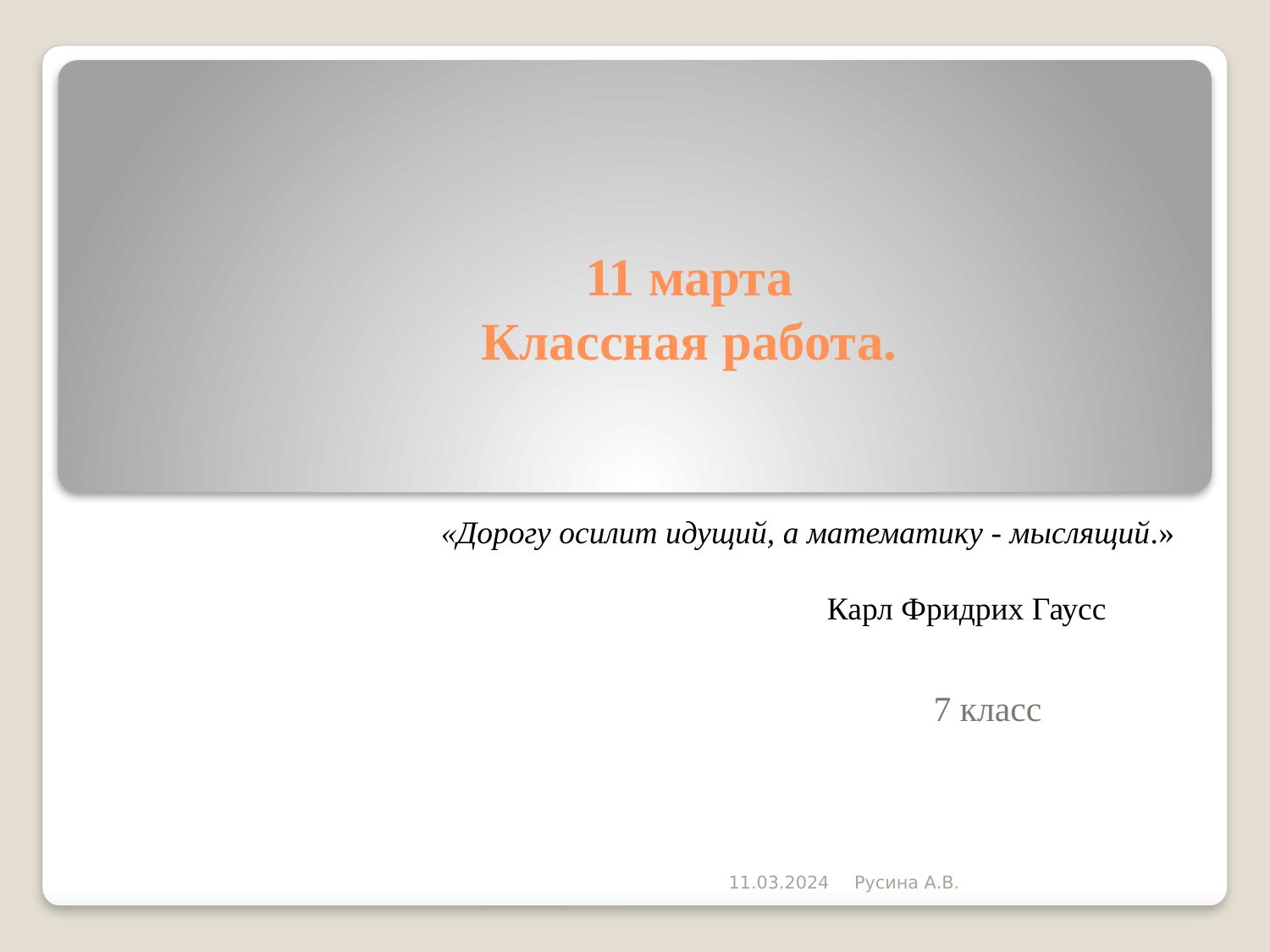

# 11 марта Классная работа.
«Дорогу осилит идущий, а математику - мыслящий.»

                                                Карл Фридрих Гаусс
7 класс

11.03.2024
Русина А.В.